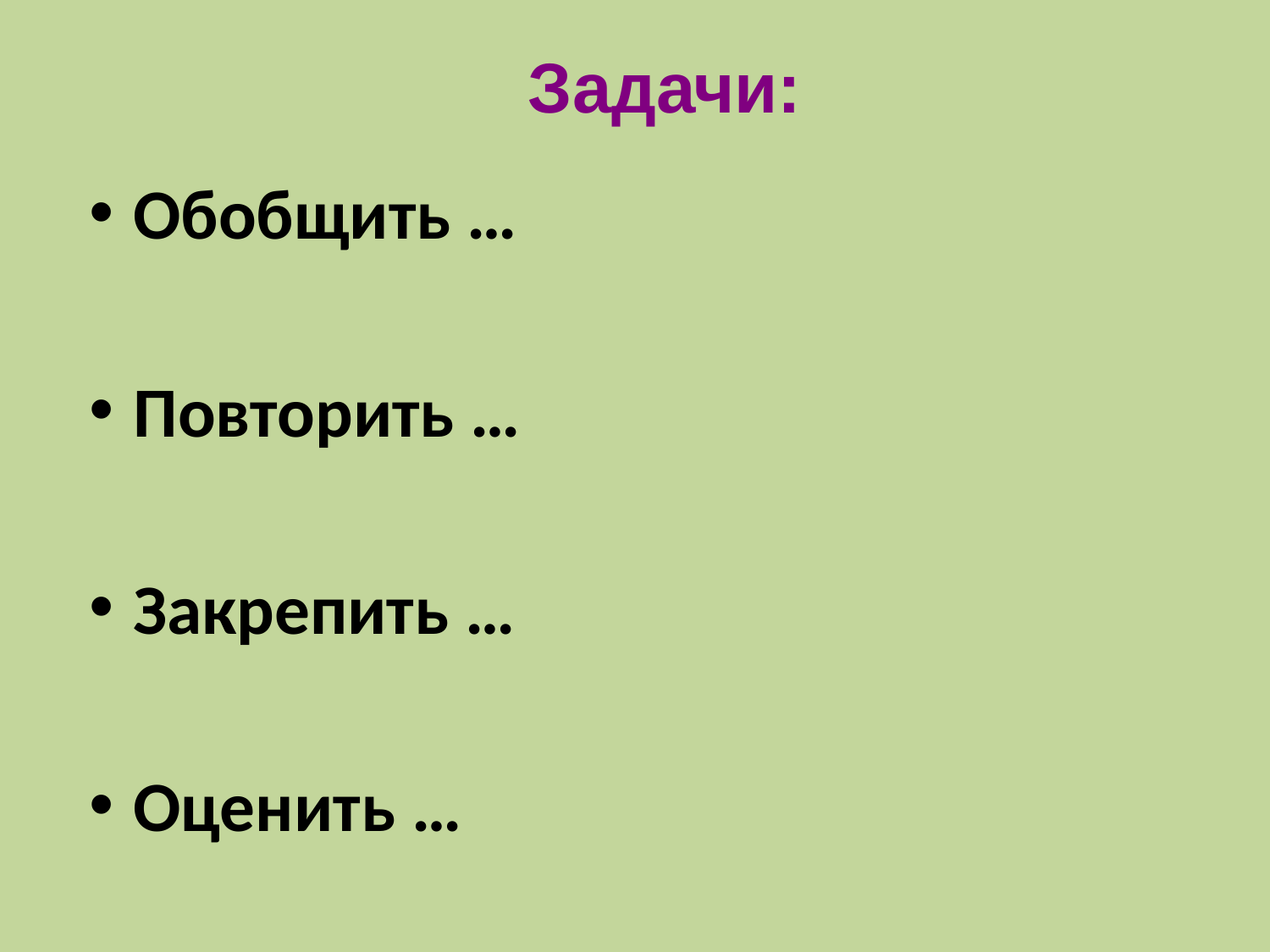

Задачи:
Обобщить …

Повторить …

Закрепить …

Оценить …